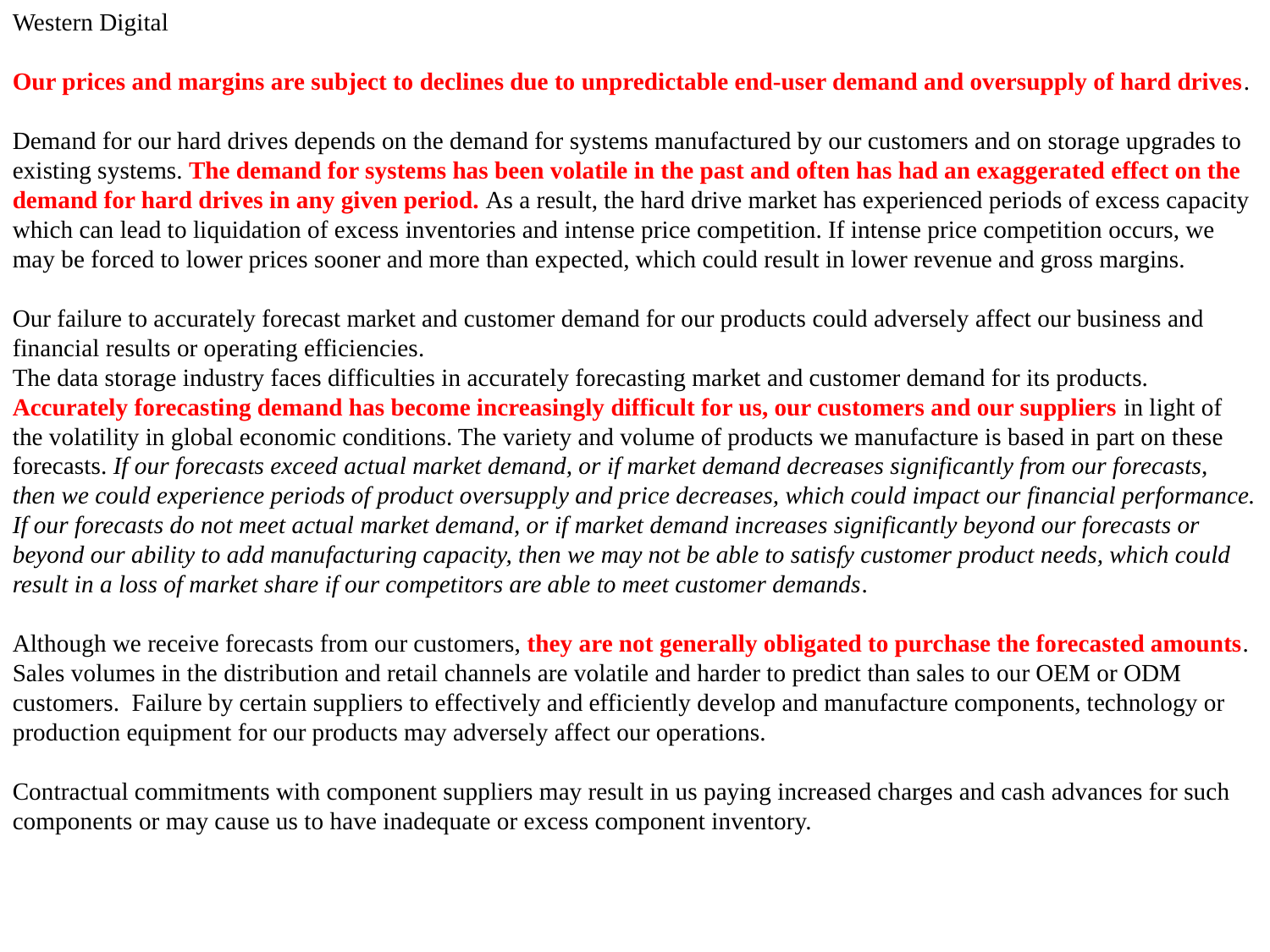

Western Digital

Our prices and margins are subject to declines due to unpredictable end-user demand and oversupply of hard drives.

Demand for our hard drives depends on the demand for systems manufactured by our customers and on storage upgrades to existing systems. The demand for systems has been volatile in the past and often has had an exaggerated effect on the demand for hard drives in any given period. As a result, the hard drive market has experienced periods of excess capacity which can lead to liquidation of excess inventories and intense price competition. If intense price competition occurs, we may be forced to lower prices sooner and more than expected, which could result in lower revenue and gross margins.

Our failure to accurately forecast market and customer demand for our products could adversely affect our business and financial results or operating efficiencies.
The data storage industry faces difficulties in accurately forecasting market and customer demand for its products. Accurately forecasting demand has become increasingly difficult for us, our customers and our suppliers in light of the volatility in global economic conditions. The variety and volume of products we manufacture is based in part on these forecasts. If our forecasts exceed actual market demand, or if market demand decreases significantly from our forecasts, then we could experience periods of product oversupply and price decreases, which could impact our financial performance. If our forecasts do not meet actual market demand, or if market demand increases significantly beyond our forecasts or beyond our ability to add manufacturing capacity, then we may not be able to satisfy customer product needs, which could result in a loss of market share if our competitors are able to meet customer demands.

Although we receive forecasts from our customers, they are not generally obligated to purchase the forecasted amounts. Sales volumes in the distribution and retail channels are volatile and harder to predict than sales to our OEM or ODM customers.  Failure by certain suppliers to effectively and efficiently develop and manufacture components, technology or production equipment for our products may adversely affect our operations.

Contractual commitments with component suppliers may result in us paying increased charges and cash advances for such components or may cause us to have inadequate or excess component inventory.